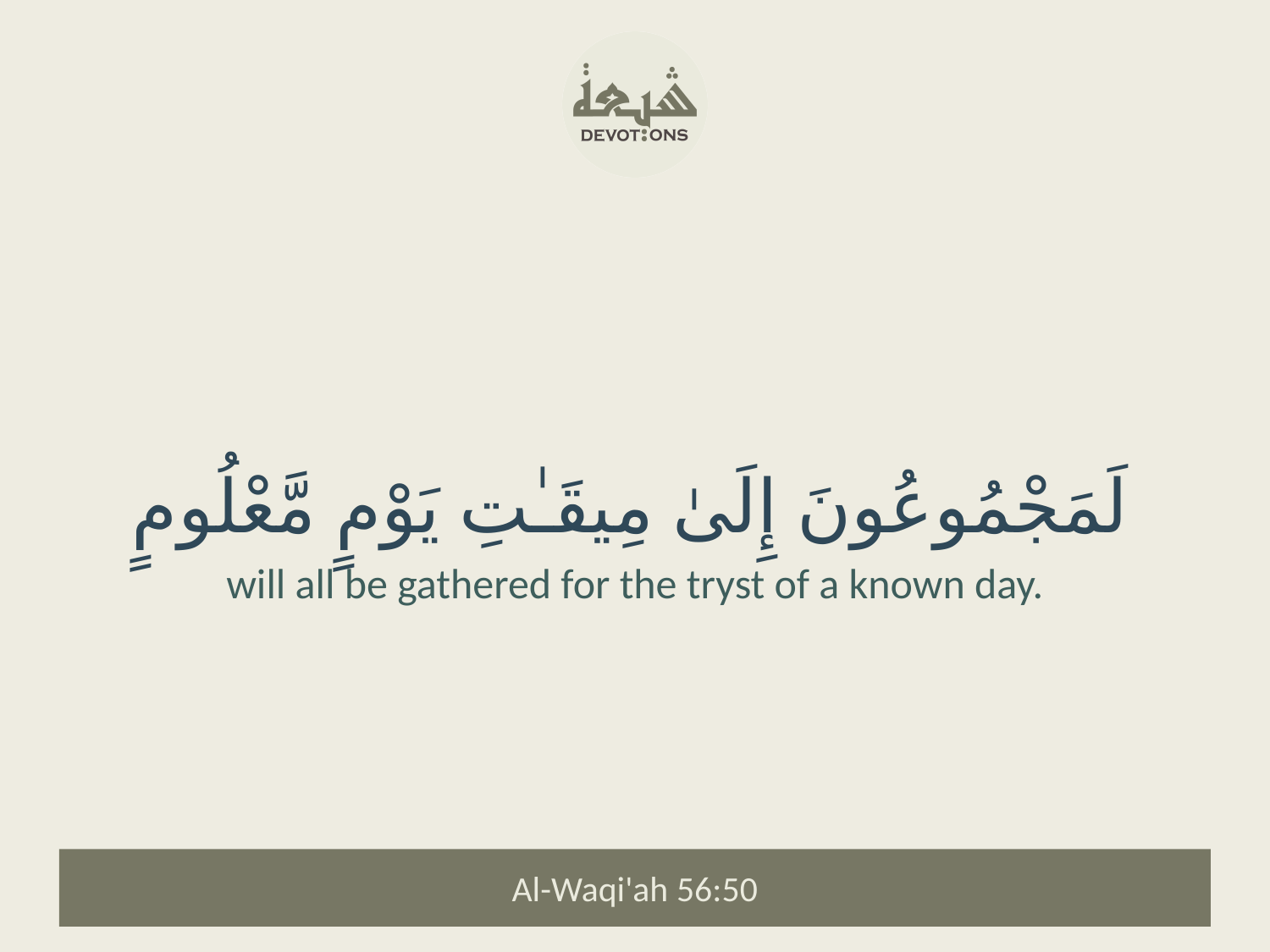

لَمَجْمُوعُونَ إِلَىٰ مِيقَـٰتِ يَوْمٍ مَّعْلُومٍ
will all be gathered for the tryst of a known day.
Al-Waqi'ah 56:50